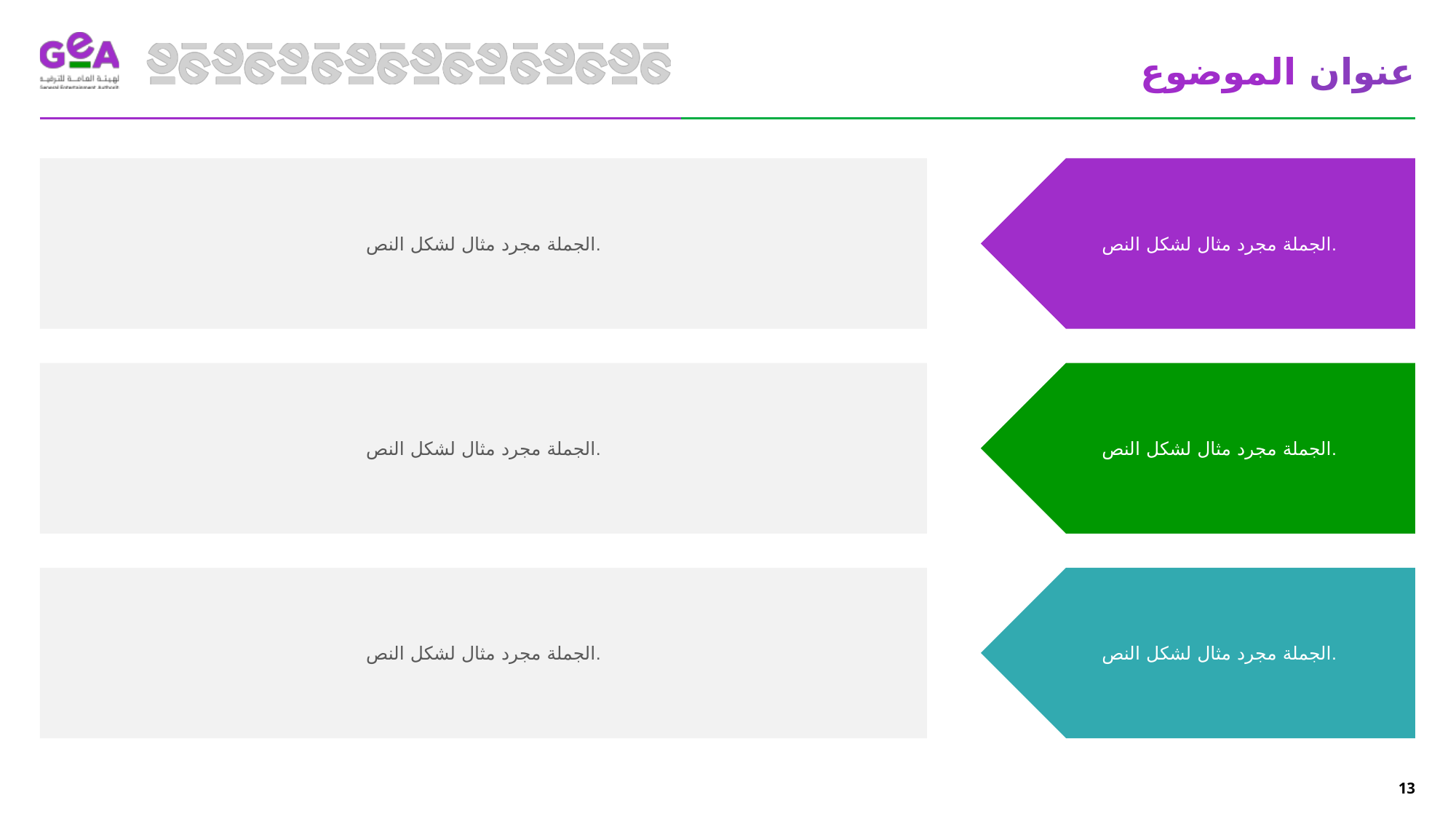

عنوان الموضوع
الجملة مجرد مثال لشكل النص.
الجملة مجرد مثال لشكل النص.
الجملة مجرد مثال لشكل النص.
الجملة مجرد مثال لشكل النص.
الجملة مجرد مثال لشكل النص.
الجملة مجرد مثال لشكل النص.
13